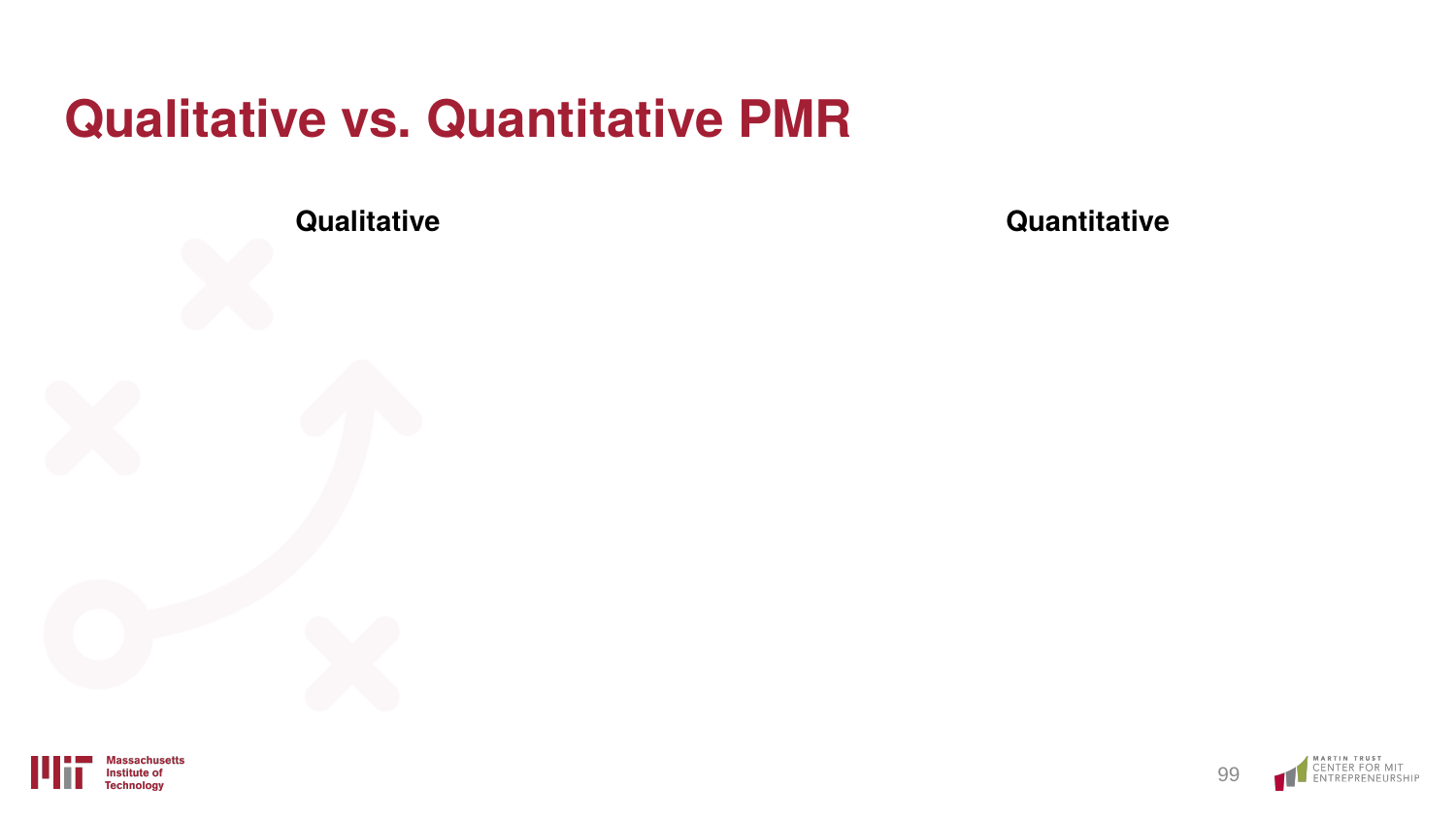

# Qualitative vs. Quantitative PMR
Qualitative

Quantitative
99